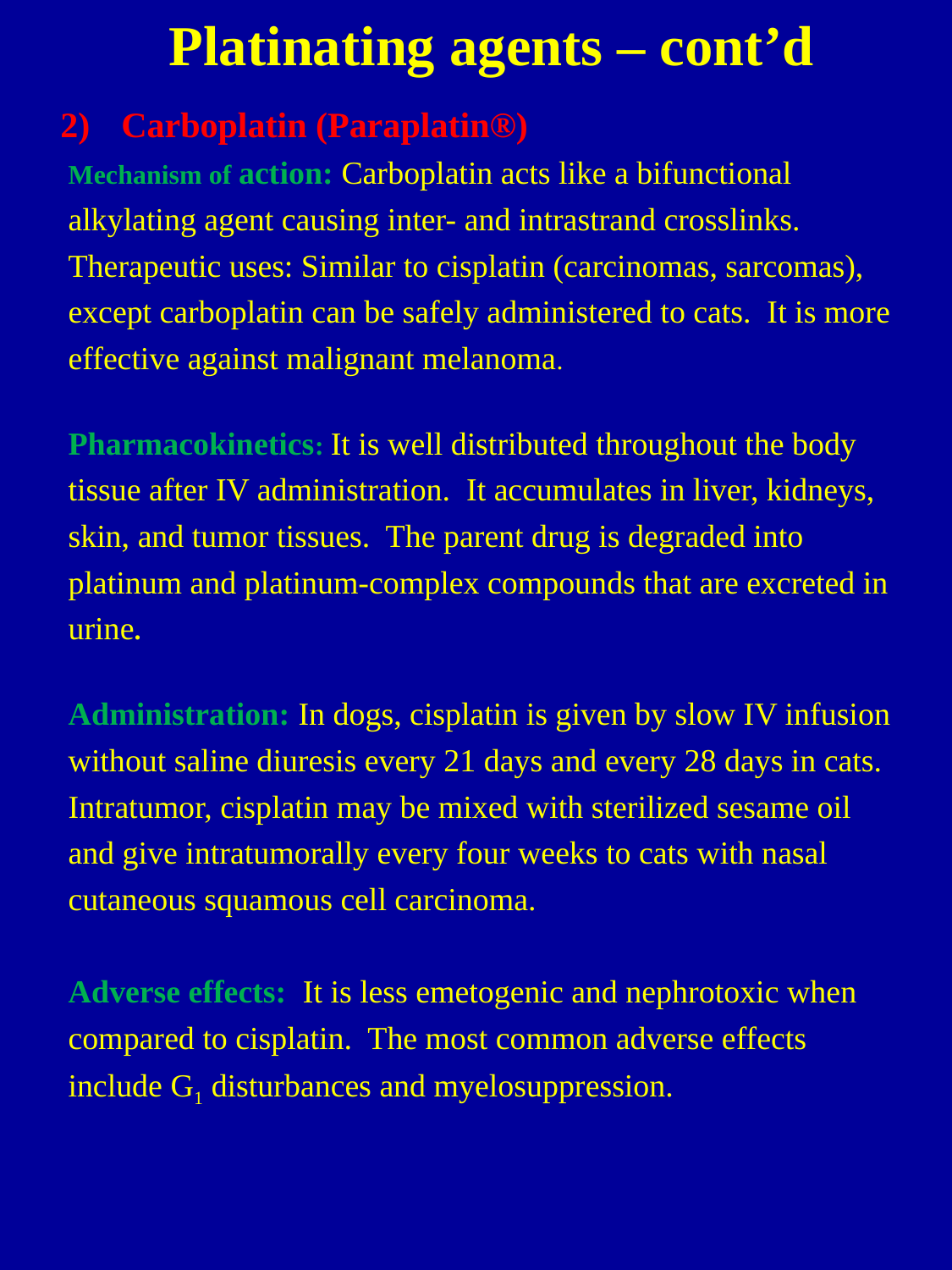

# Platinating agents – cont’d
2)	Carboplatin (Paraplatin®)
Mechanism of action: Carboplatin acts like a bifunctional alkylating agent causing inter- and intrastrand crosslinks.
Therapeutic uses: Similar to cisplatin (carcinomas, sarcomas), except carboplatin can be safely administered to cats.  It is more effective against malignant melanoma.

Pharmacokinetics: It is well distributed throughout the body tissue after IV administration.  It accumulates in liver, kidneys, skin, and tumor tissues.  The parent drug is degraded into platinum and platinum-complex compounds that are excreted in urine.

Administration: In dogs, cisplatin is given by slow IV infusion without saline diuresis every 21 days and every 28 days in cats. Intratumor, cisplatin may be mixed with sterilized sesame oil and give intratumorally every four weeks to cats with nasal cutaneous squamous cell carcinoma.

Adverse effects:  It is less emetogenic and nephrotoxic when compared to cisplatin.  The most common adverse effects include G1 disturbances and myelosuppression.